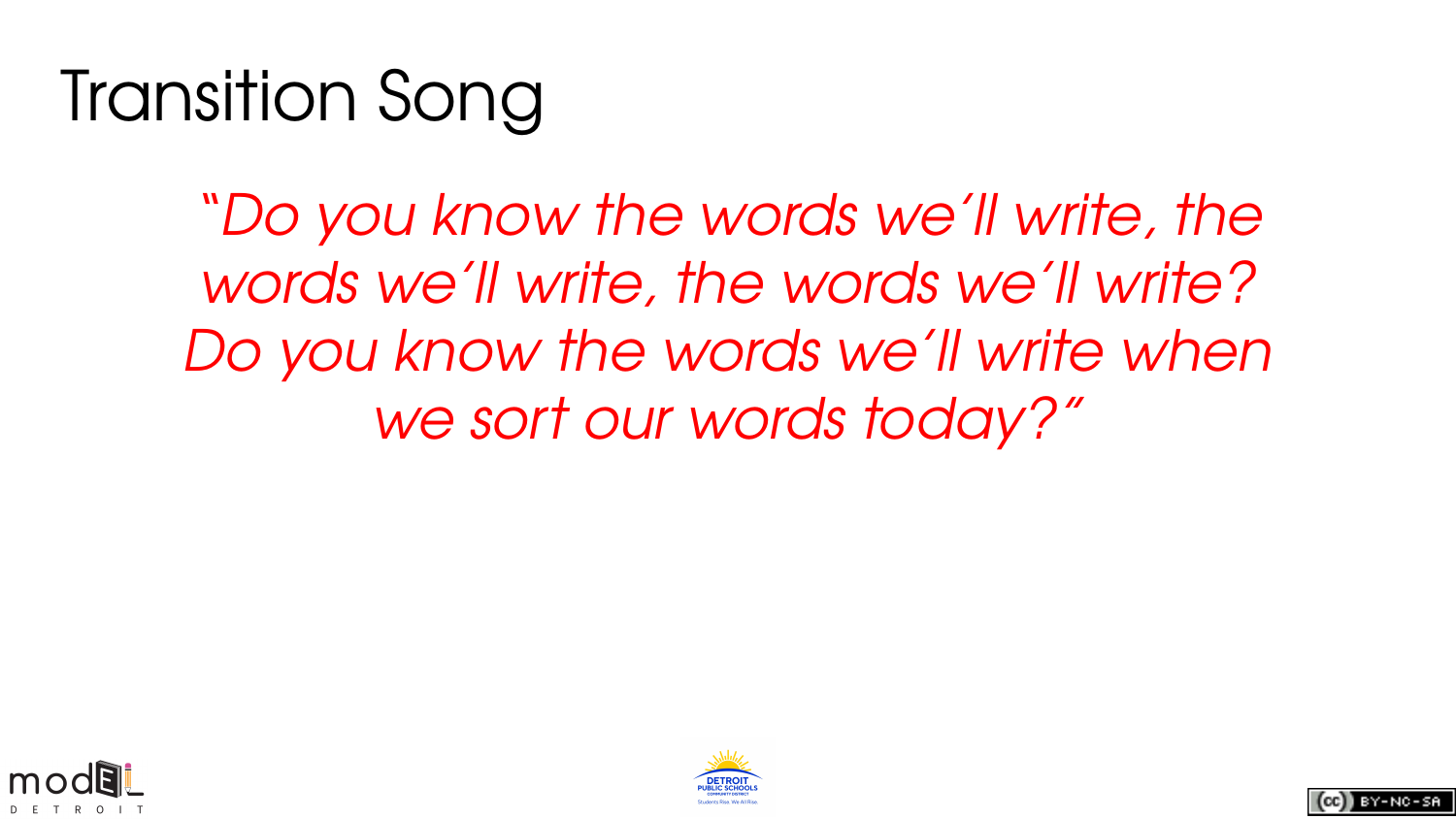

# Transition Song
“Do you know the words we’ll write, the words we’ll write, the words we’ll write? Do you know the words we’ll write when we sort our words today?”